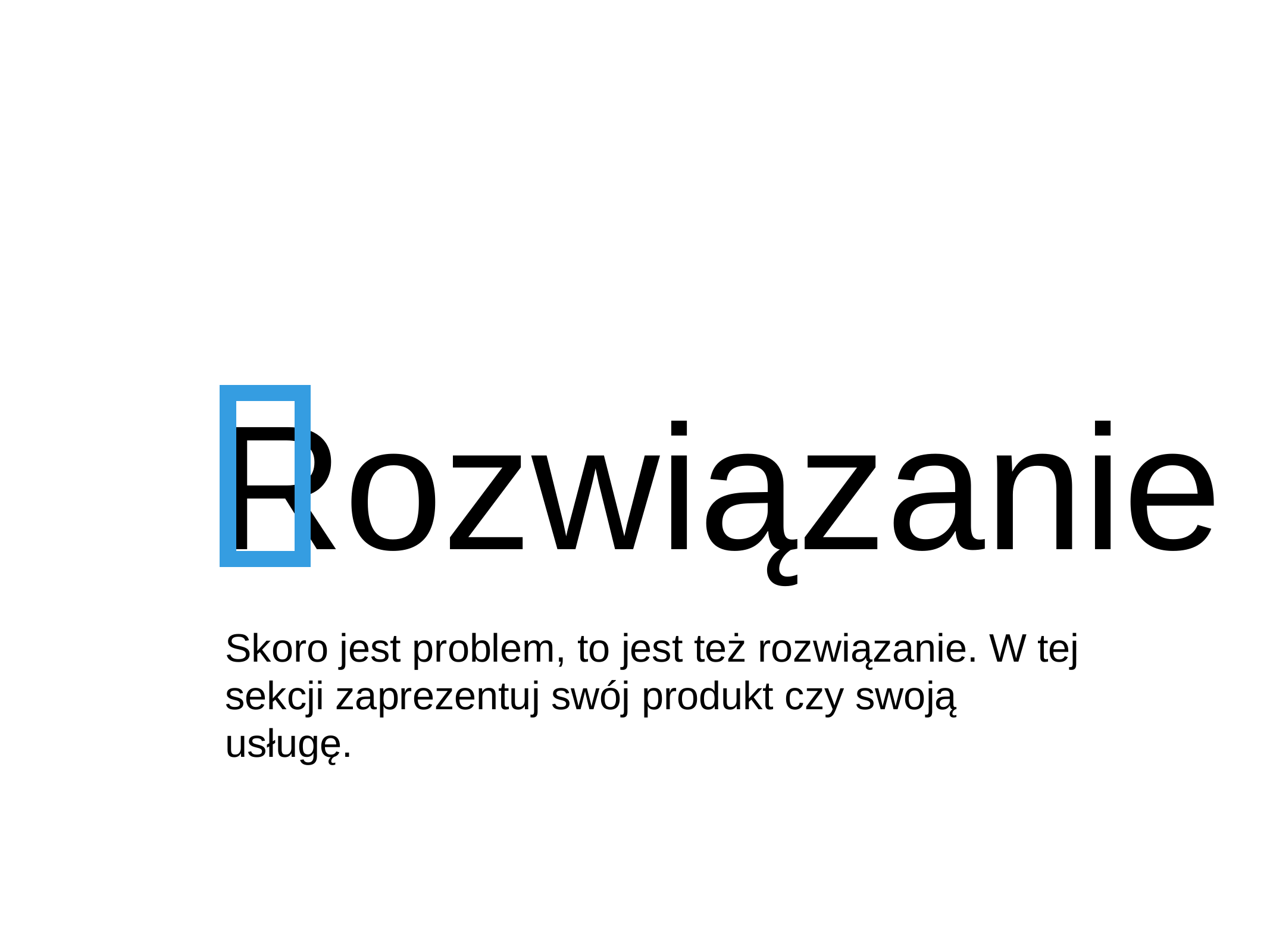

# Rozwiązanie

Skoro jest problem, to jest też rozwiązanie. W tej sekcji zaprezentuj swój produkt czy swoją usługę.